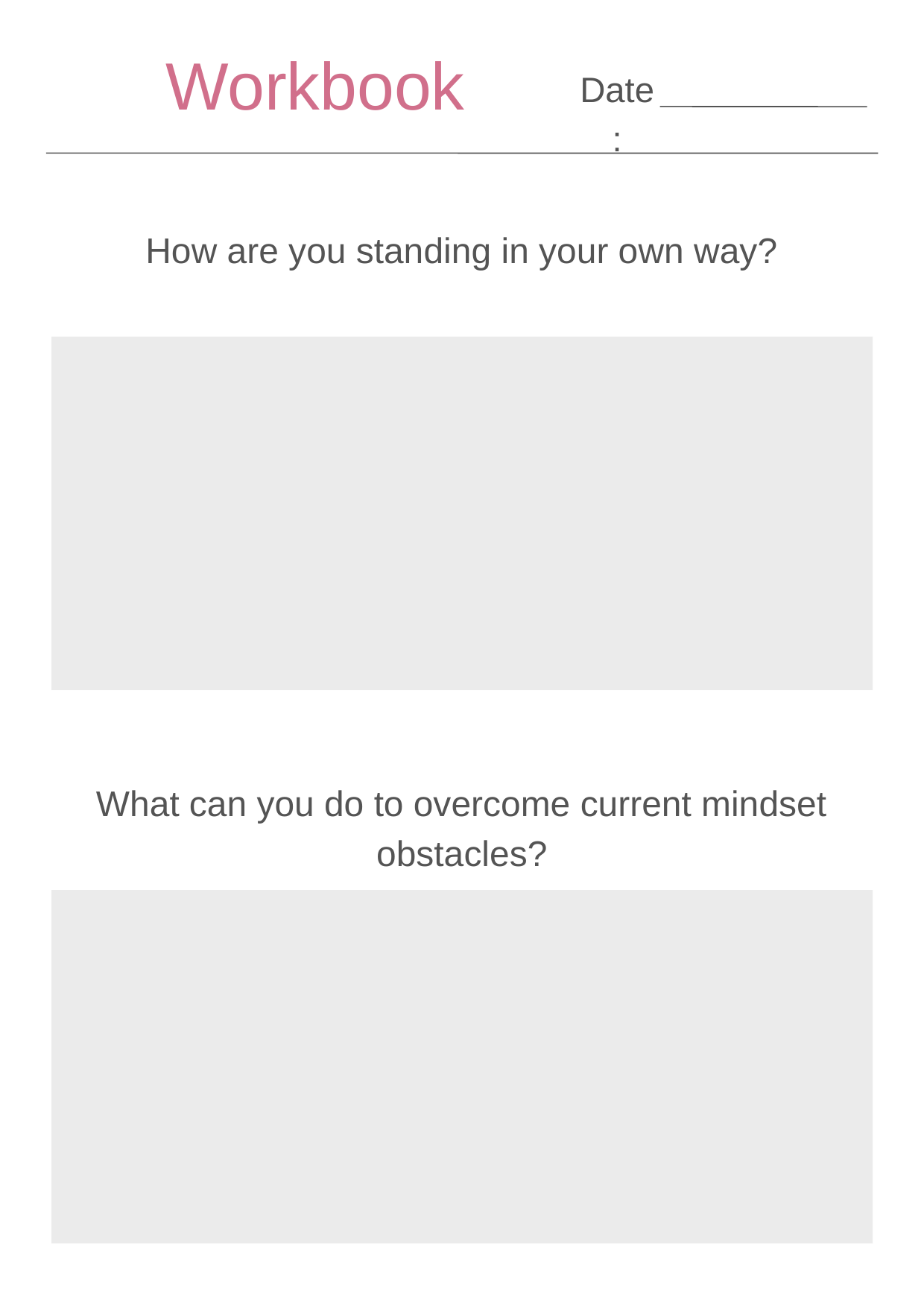

Workbook
Date:

How are you standing in your own way?

What can you do to overcome current mindset obstacles?